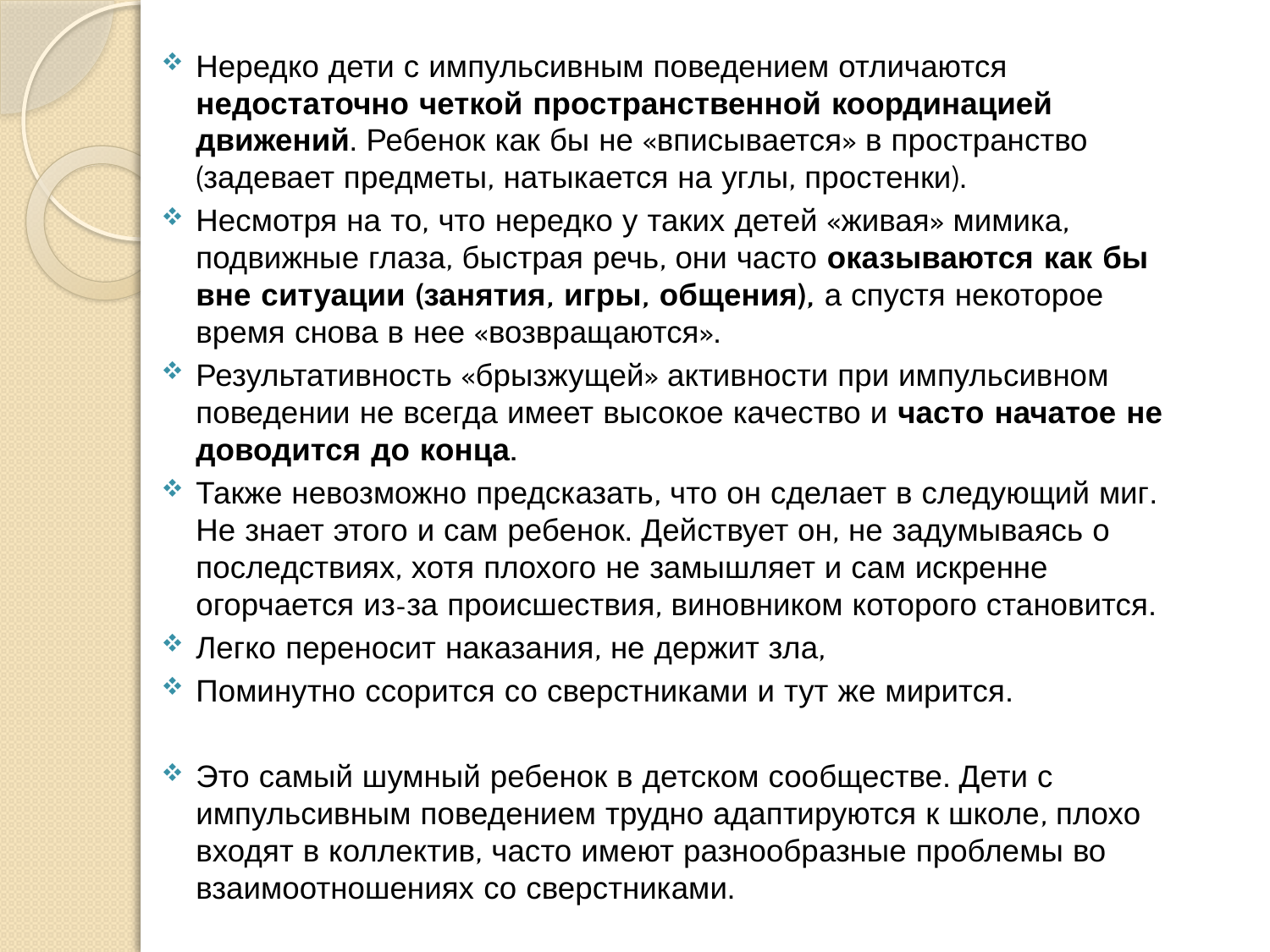

Нередко дети с импульсивным поведением отличаются недостаточно четкой пространственной координацией движений. Ребенок как бы не «вписывается» в пространство (задевает предметы, натыкается на углы, про­стенки).
Несмотря на то, что нередко у таких детей «живая» мимика, подвижные глаза, быстрая речь, они часто оказываются как бы вне ситуации (занятия, игры, общения), а спустя некоторое время снова в нее «возвращаются».
Результативность «брызжущей» активности при импульсивном поведении не всегда имеет высокое качество и часто начатое не доводится до конца.
Также невозможно предсказать, что он сделает в следующий миг. Не знает этого и сам ребенок. Действует он, не задумываясь о последствиях, хотя плохого не замышляет и сам искренне огорчается из-за происшествия, виновником которого становится.
Легко переносит наказания, не держит зла,
Поминутно ссорится со сверстниками и тут же мирится.

Это самый шумный ребенок в детском сообществе. Дети с импульсивным поведением трудно адаптируются к школе, плохо входят в коллектив, часто имеют разнообразные проблемы во взаимоотношениях со сверстниками.